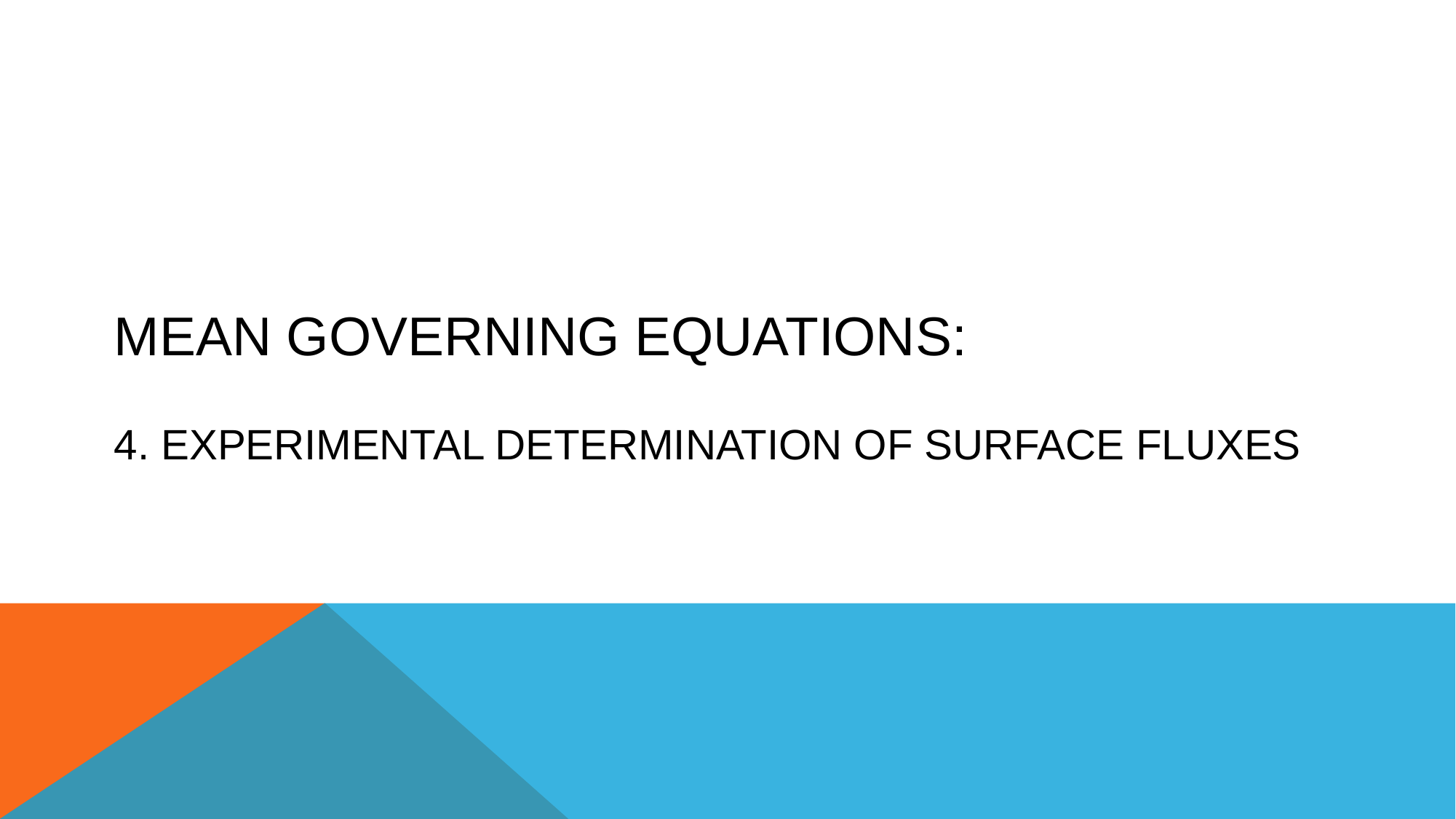

# Mean governing Equations: 4. Experimental Determination of Surface fluxes